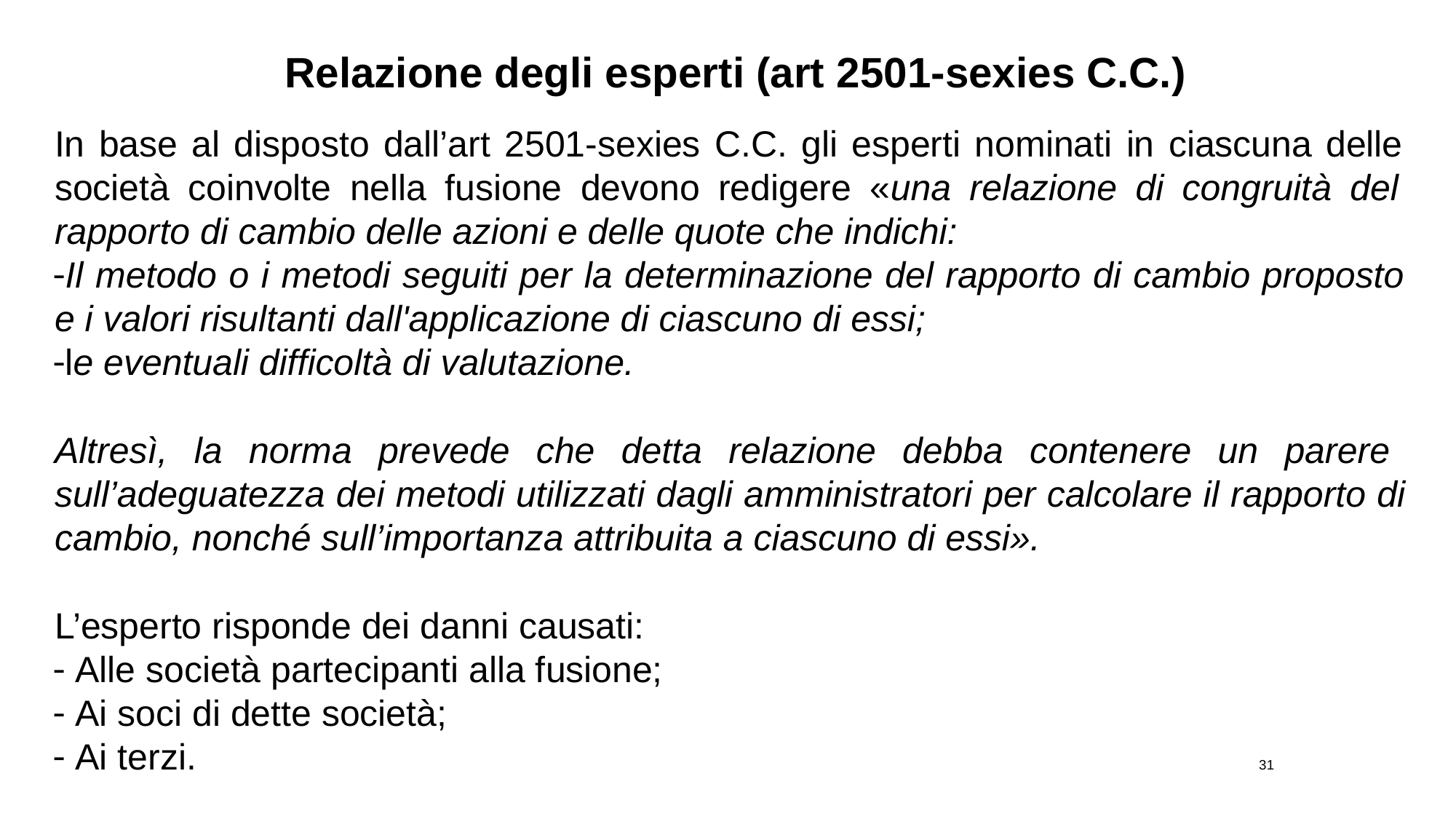

Relazione degli esperti (art 2501-sexies C.C.)
In base al disposto dall’art 2501-sexies C.C. gli esperti nominati in ciascuna delle  società coinvolte nella fusione devono redigere «una relazione di congruità del  rapporto di cambio delle azioni e delle quote che indichi:
Il metodo o i metodi seguiti per la determinazione del rapporto di cambio proposto  e i valori risultanti dall'applicazione di ciascuno di essi;
le eventuali difficoltà di valutazione.

Altresì, la norma prevede che detta relazione debba contenere un parere  sull’adeguatezza dei metodi utilizzati dagli amministratori per calcolare il rapporto di  cambio, nonché sull’importanza attribuita a ciascuno di essi».

L’esperto risponde dei danni causati:
 Alle società partecipanti alla fusione;
 Ai soci di dette società;
 Ai terzi.										 31